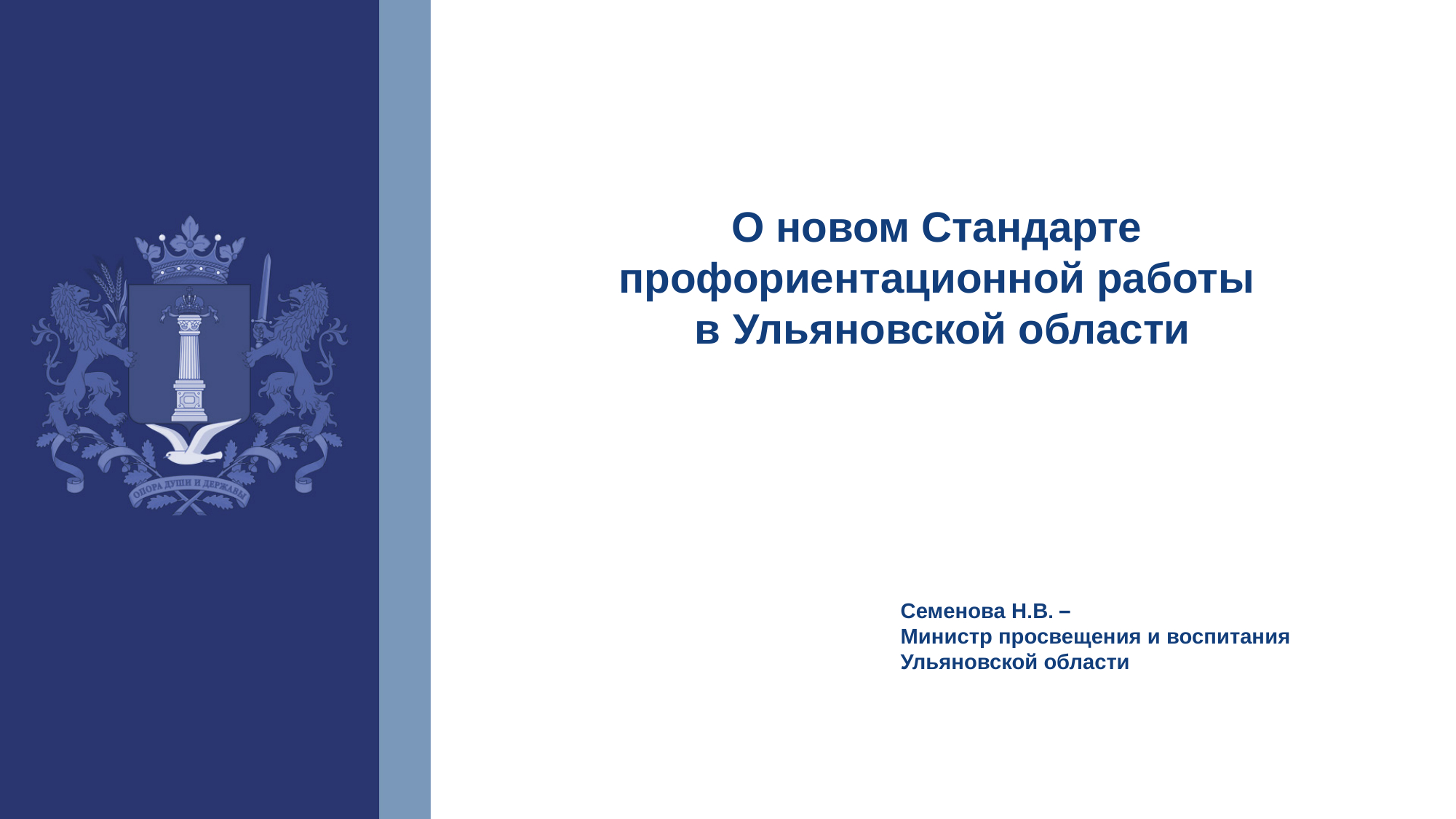

О новом Стандарте
профориентационной работы
в Ульяновской области
Семенова Н.В. –
Министр просвещения и воспитания Ульяновской области